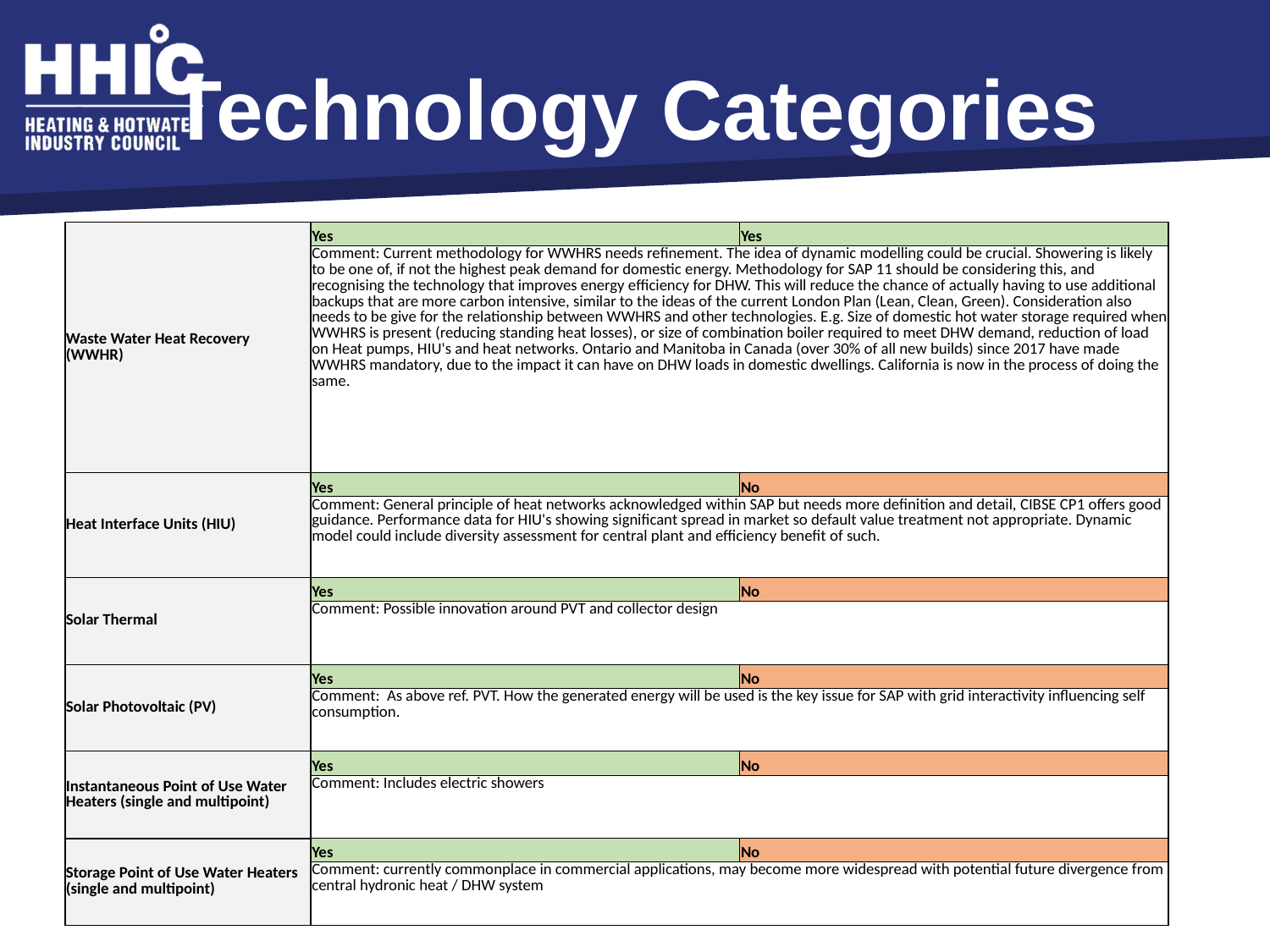

# Technology Categories
| Waste Water Heat Recovery (WWHR) | Yes | Yes |
| --- | --- | --- |
|  | Comment: Current methodology for WWHRS needs refinement. The idea of dynamic modelling could be crucial. Showering is likely to be one of, if not the highest peak demand for domestic energy. Methodology for SAP 11 should be considering this, and recognising the technology that improves energy efficiency for DHW. This will reduce the chance of actually having to use additional backups that are more carbon intensive, similar to the ideas of the current London Plan (Lean, Clean, Green). Consideration also needs to be give for the relationship between WWHRS and other technologies. E.g. Size of domestic hot water storage required when WWHRS is present (reducing standing heat losses), or size of combination boiler required to meet DHW demand, reduction of load on Heat pumps, HIU's and heat networks. Ontario and Manitoba in Canada (over 30% of all new builds) since 2017 have made WWHRS mandatory, due to the impact it can have on DHW loads in domestic dwellings. California is now in the process of doing the same. |  |
| Heat Interface Units (HIU) | Yes | No |
|  | Comment: General principle of heat networks acknowledged within SAP but needs more definition and detail, CIBSE CP1 offers good guidance. Performance data for HIU's showing significant spread in market so default value treatment not appropriate. Dynamic model could include diversity assessment for central plant and efficiency benefit of such. |  |
| Solar Thermal | Yes | No |
|  | Comment: Possible innovation around PVT and collector design |  |
| Solar Photovoltaic (PV) | Yes | No |
|  | Comment: As above ref. PVT. How the generated energy will be used is the key issue for SAP with grid interactivity influencing self consumption. |  |
| Instantaneous Point of Use Water Heaters (single and multipoint) | Yes | No |
|  | Comment: Includes electric showers |  |
| Storage Point of Use Water Heaters (single and multipoint) | Yes | No |
|  | Comment: currently commonplace in commercial applications, may become more widespread with potential future divergence from central hydronic heat / DHW system |  |